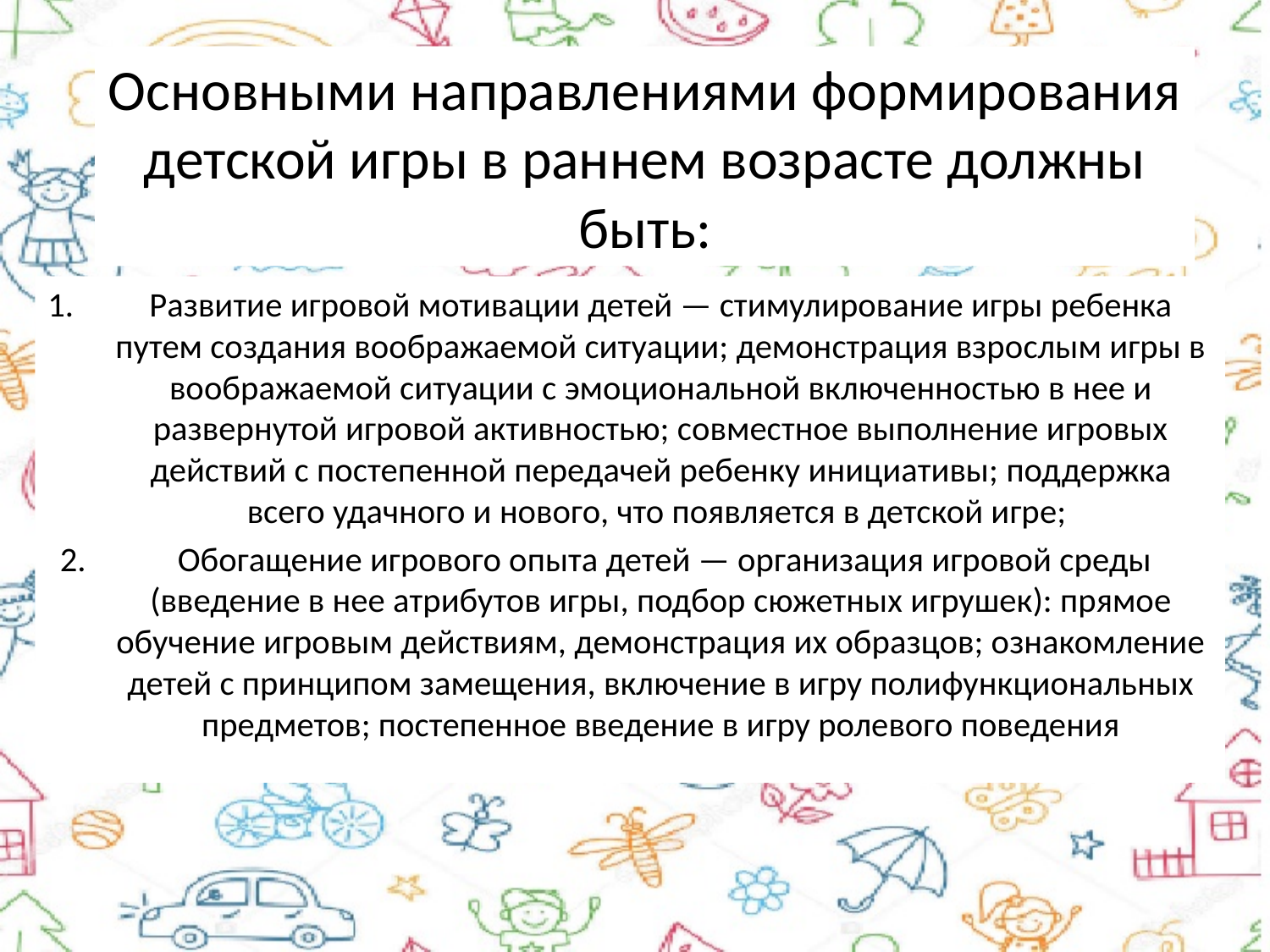

# Основными направлениями формирования детской игры в раннем возрасте должны быть:
Развитие игровой мотивации детей — стимулирование игры ребенка путем создания воображаемой ситуации; демонстрация взрослым игры в воображаемой ситуации с эмоциональной включенностью в нее и развернутой игровой активностью; совместное выполнение игровых действий с постепенной передачей ребенку инициативы; поддержка всего удачного и нового, что появляется в детской игре;
 Обогащение игрового опыта детей — организация игровой среды (введение в нее атрибутов игры, подбор сюжетных игрушек): прямое обучение игровым действиям, демонстрация их образцов; ознакомление детей с принципом замещения, включение в игру полифункциональных предметов; постепенное введение в игру ролевого поведения